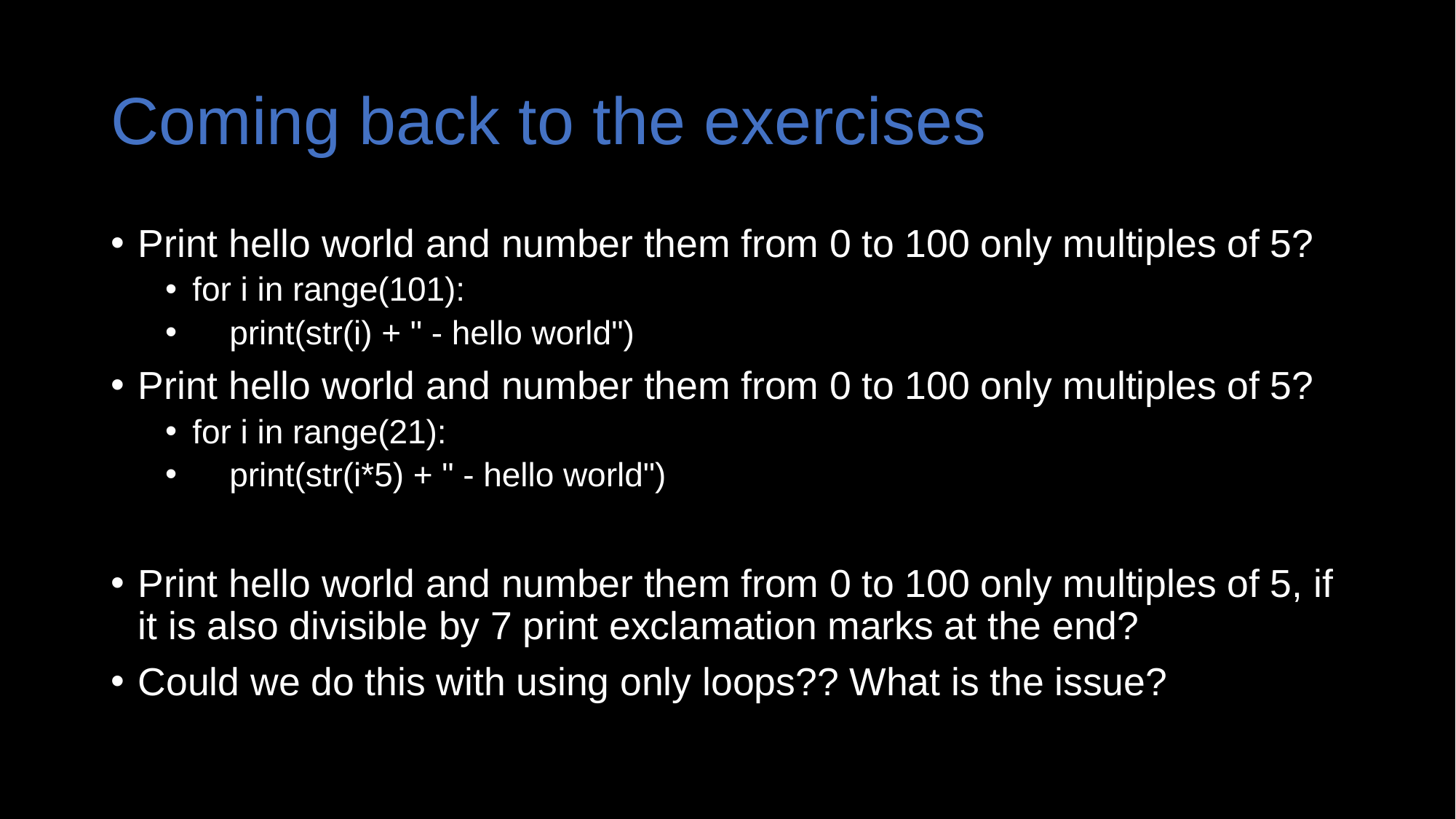

# Coming back to the exercises
Print hello world and number them from 0 to 100 only multiples of 5?
for i in range(101):
    print(str(i) + " - hello world")
Print hello world and number them from 0 to 100 only multiples of 5?
for i in range(21):
    print(str(i*5) + " - hello world")

Print hello world and number them from 0 to 100 only multiples of 5, if it is also divisible by 7 print exclamation marks at the end?
Could we do this with using only loops?? What is the issue?